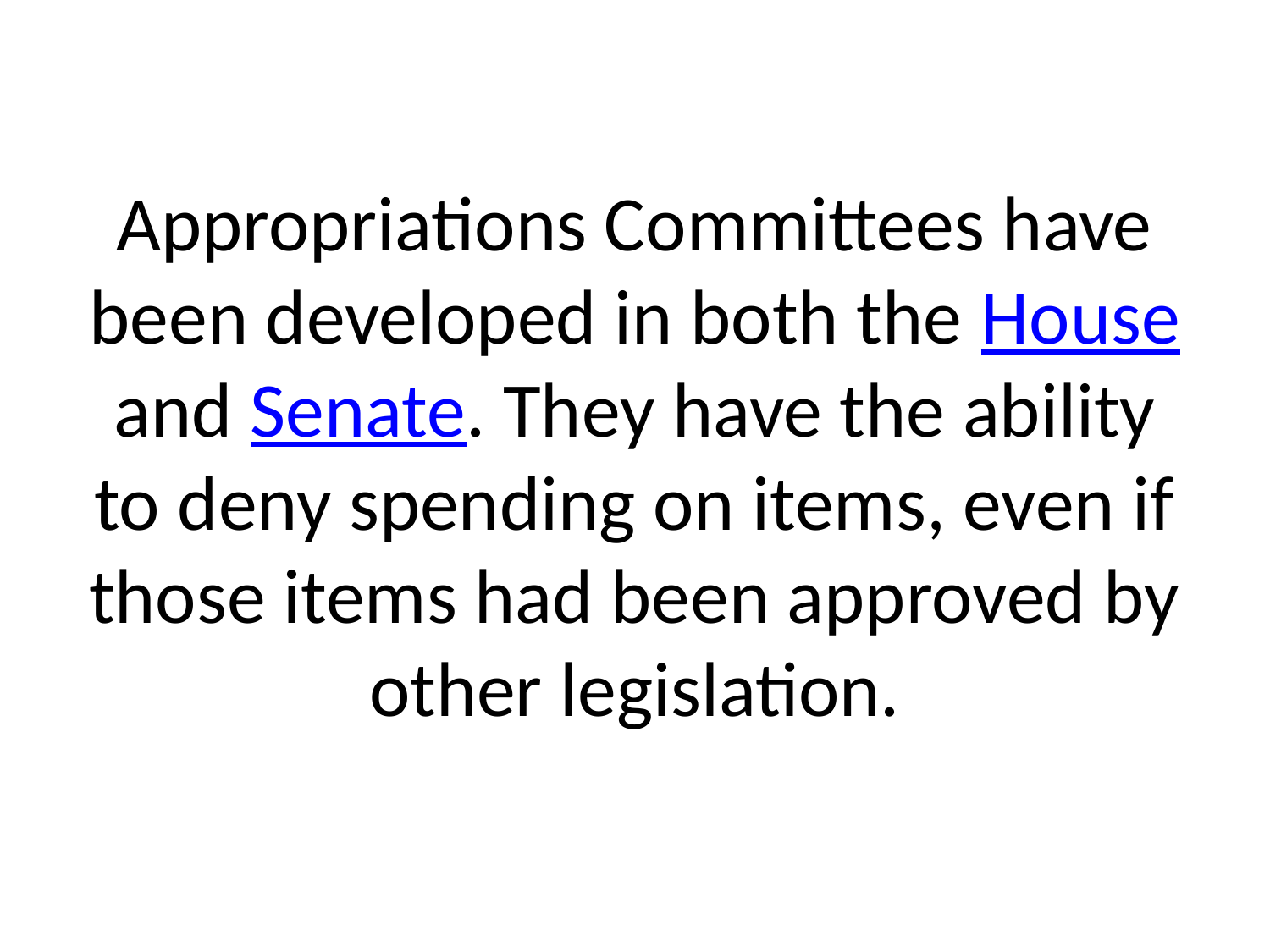

# Appropriations Committees have been developed in both the House and Senate. They have the ability to deny spending on items, even if those items had been approved by other legislation.